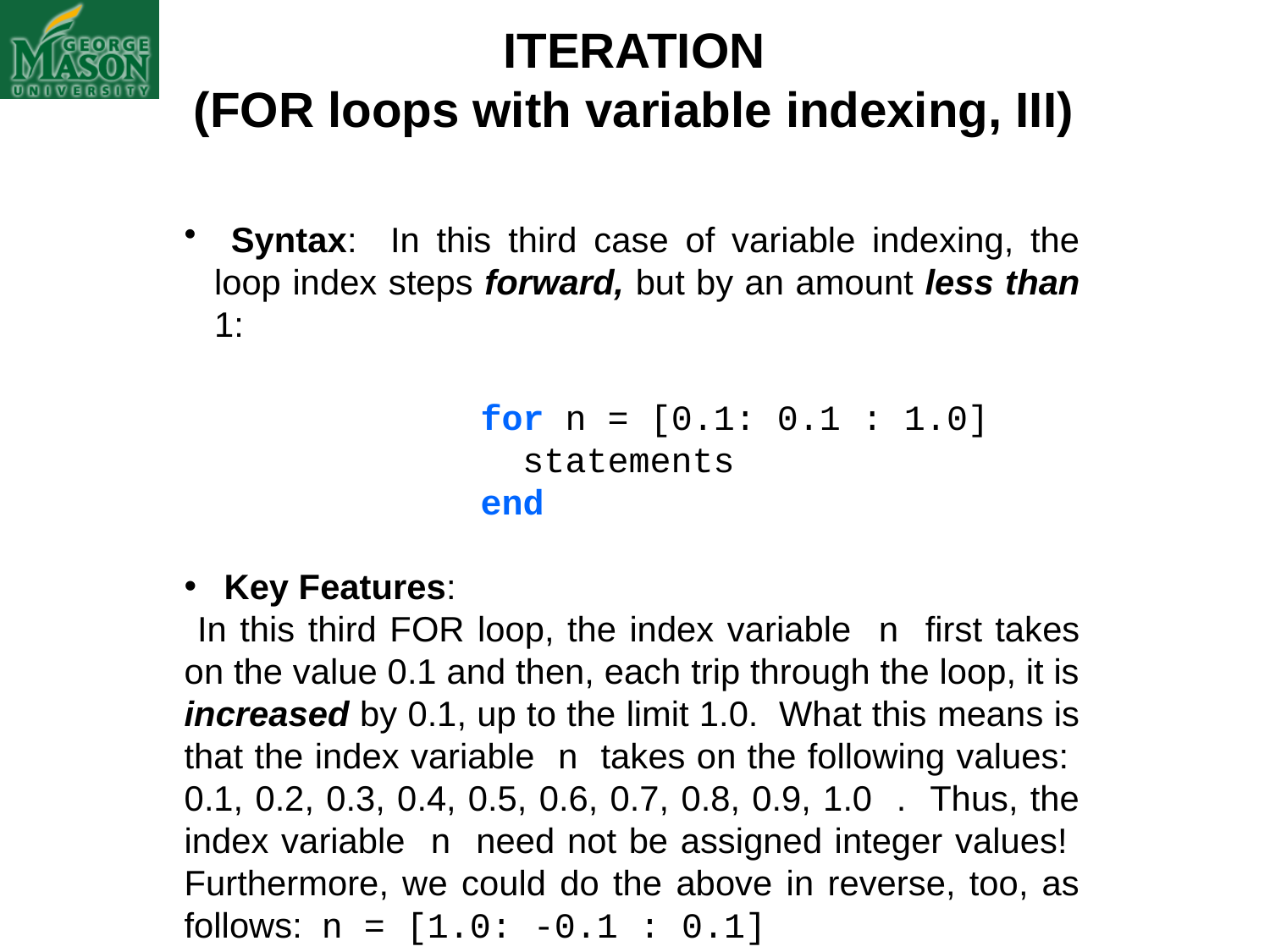

ITERATION
(FOR loops with variable indexing, III)
 Syntax:  In this third case of variable indexing, the loop index steps forward, but by an amount less than 1:

		  for n = [0.1: 0.1 : 1.0]
	          statements
		  end

 Key Features:
 In this third FOR loop, the index variable  n  first takes on the value 0.1 and then, each trip through the loop, it is increased by 0.1, up to the limit 1.0.  What this means is that the index variable  n  takes on the following values:  0.1, 0.2, 0.3, 0.4, 0.5, 0.6, 0.7, 0.8, 0.9, 1.0  .  Thus, the index variable  n  need not be assigned integer values!  Furthermore, we could do the above in reverse, too, as follows:  n = [1.0: -0.1 : 0.1]